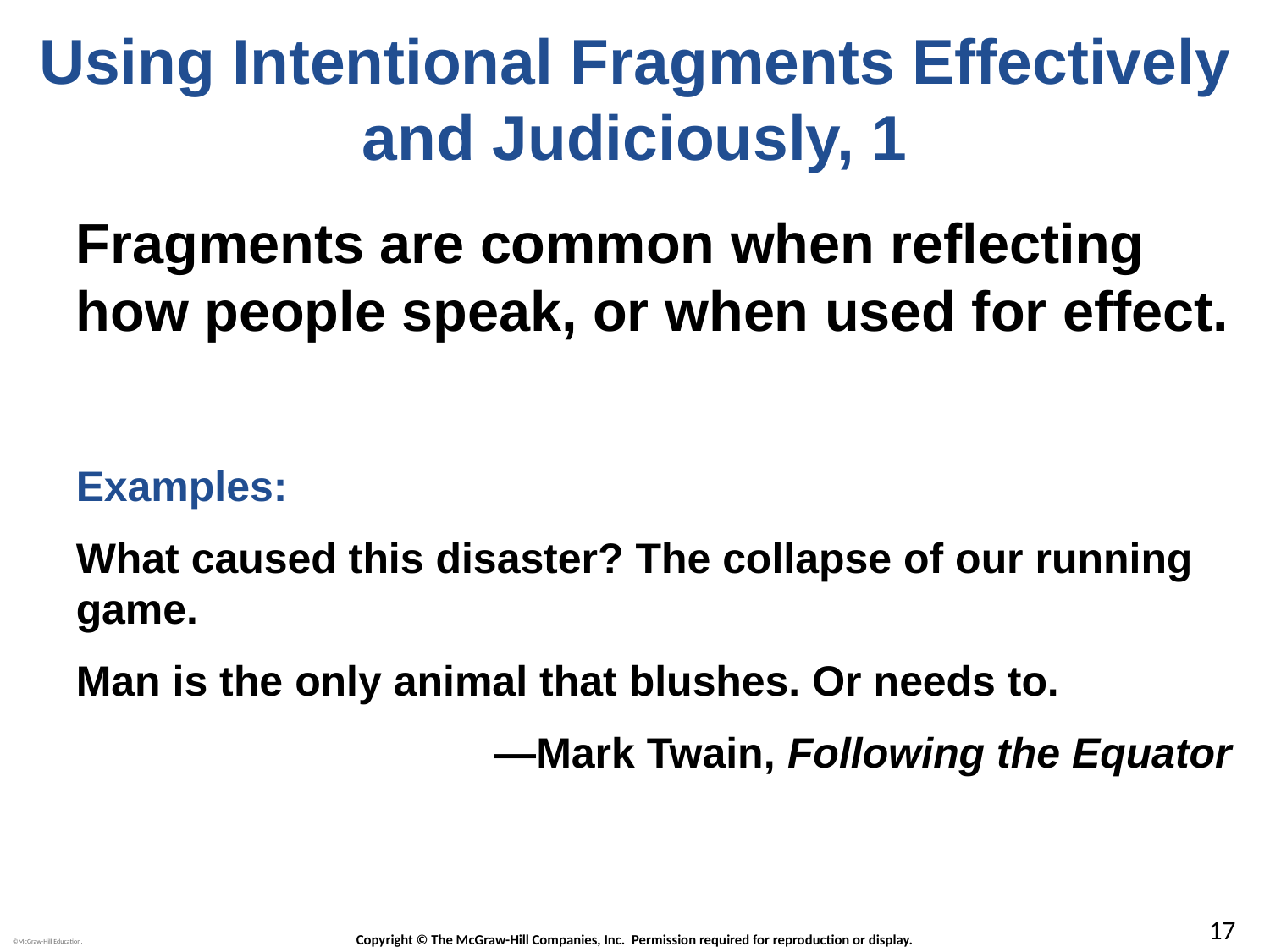

# Using Intentional Fragments Effectively and Judiciously, 1
Fragments are common when reflecting how people speak, or when used for effect.
Examples:
What caused this disaster? The collapse of our running game.
Man is the only animal that blushes. Or needs to.
—Mark Twain, Following the Equator